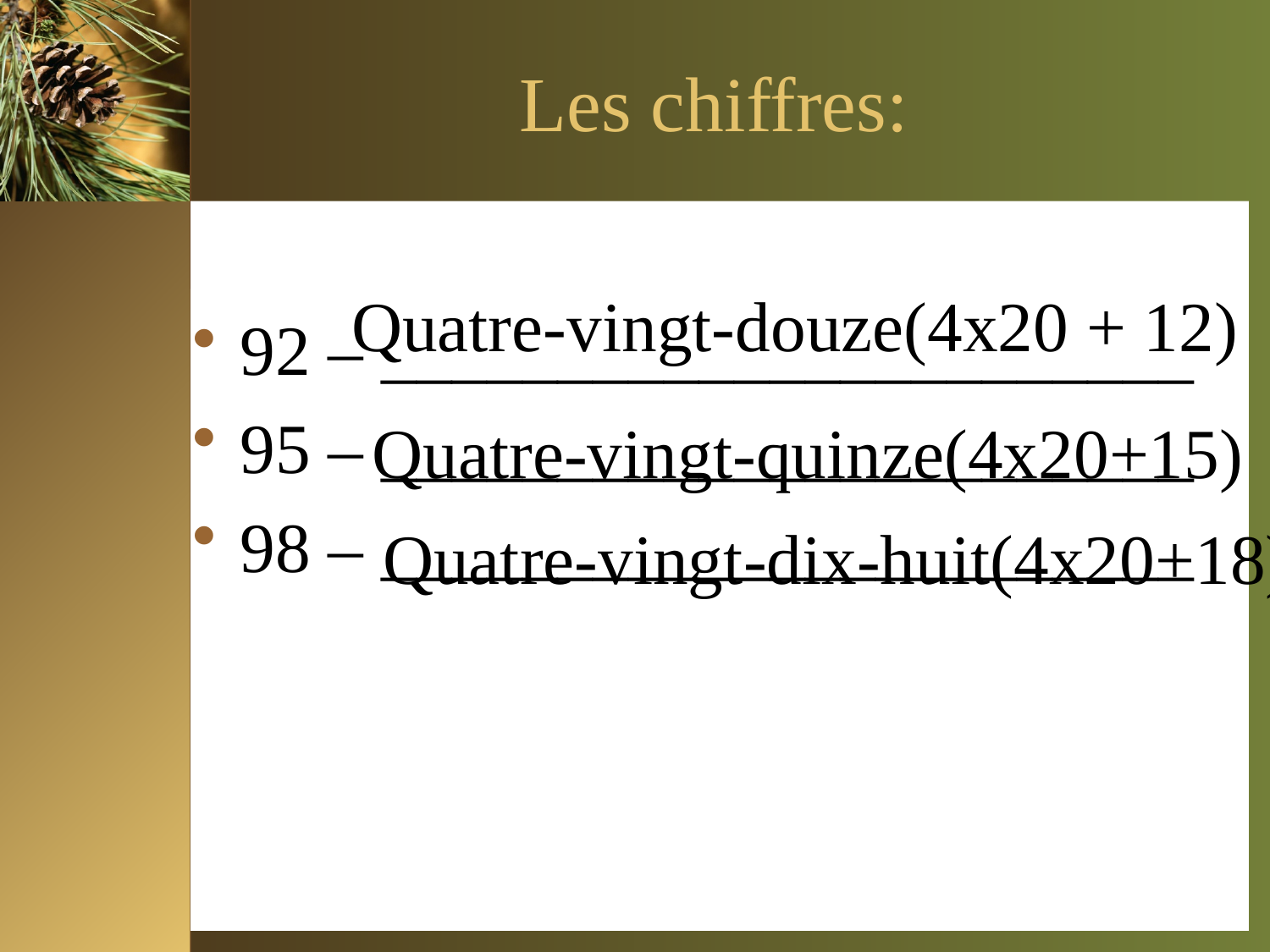

# Les chiffres:
Quatre-vingt-douze(4x20 + 12)

92 – _______________________
95 – _______________________
98 – _______________________
Quatre-vingt-quinze(4x20+15)

Quatre-vingt-dix-huit(4x20+18)